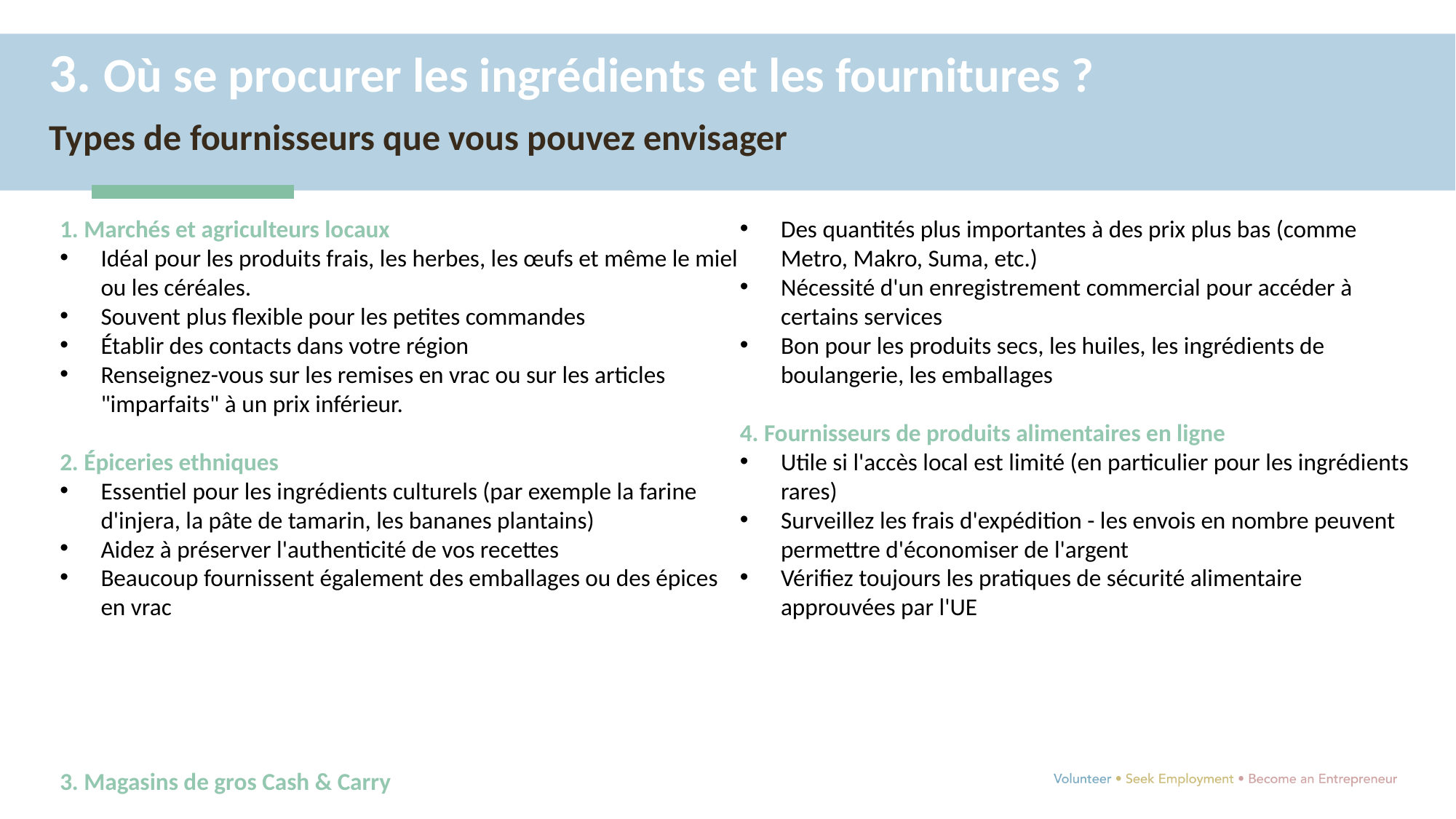

3. Où se procurer les ingrédients et les fournitures ?
Types de fournisseurs que vous pouvez envisager

1. Marchés et agriculteurs locaux
Idéal pour les produits frais, les herbes, les œufs et même le miel ou les céréales.
Souvent plus flexible pour les petites commandes
Établir des contacts dans votre région
Renseignez-vous sur les remises en vrac ou sur les articles "imparfaits" à un prix inférieur.

2. Épiceries ethniques
Essentiel pour les ingrédients culturels (par exemple la farine d'injera, la pâte de tamarin, les bananes plantains)
Aidez à préserver l'authenticité de vos recettes
Beaucoup fournissent également des emballages ou des épices en vrac

3. Magasins de gros Cash & Carry
Des quantités plus importantes à des prix plus bas (comme Metro, Makro, Suma, etc.)
Nécessité d'un enregistrement commercial pour accéder à certains services
Bon pour les produits secs, les huiles, les ingrédients de boulangerie, les emballages

4. Fournisseurs de produits alimentaires en ligne
Utile si l'accès local est limité (en particulier pour les ingrédients rares)
Surveillez les frais d'expédition - les envois en nombre peuvent permettre d'économiser de l'argent
Vérifiez toujours les pratiques de sécurité alimentaire approuvées par l'UE